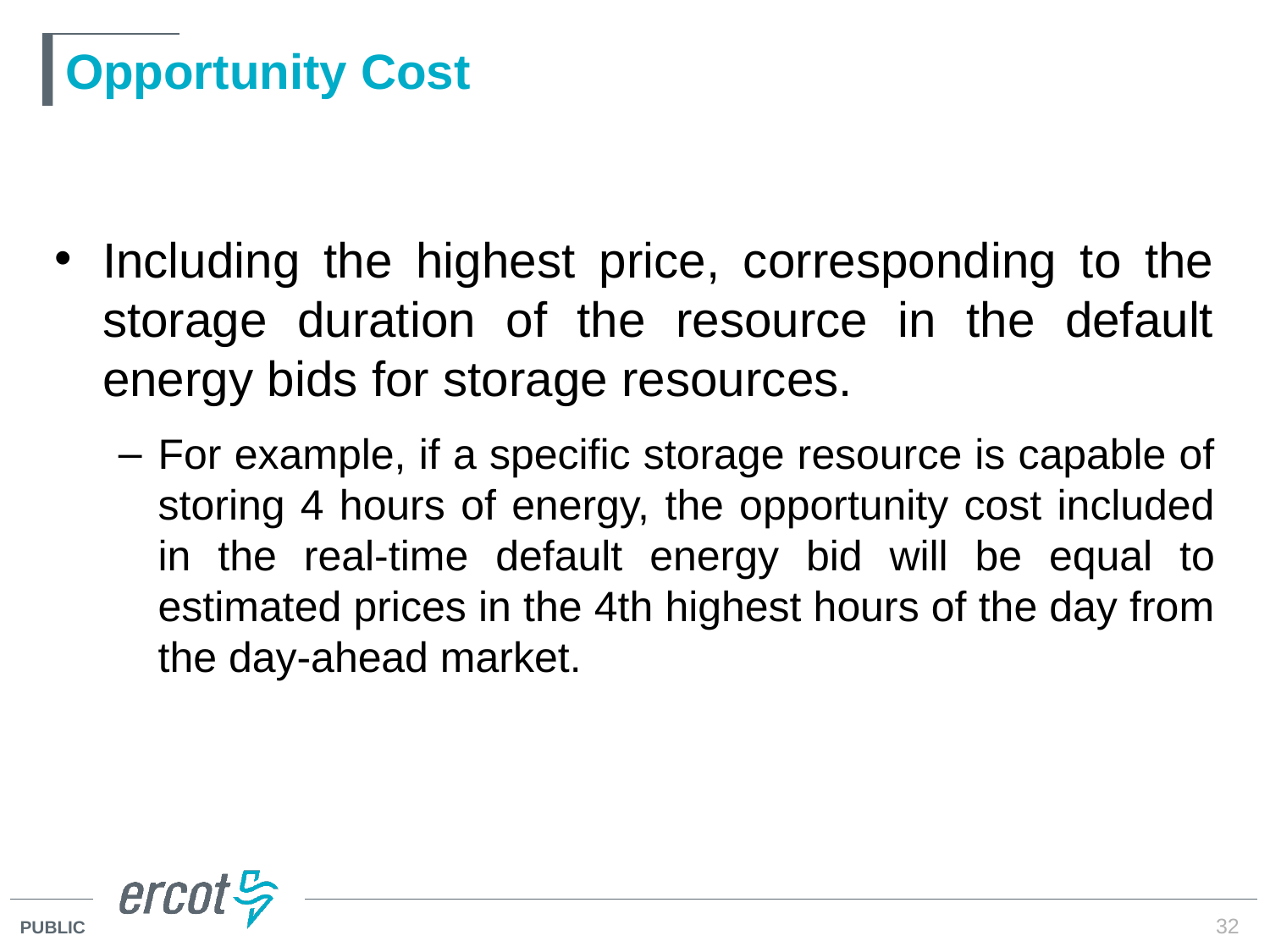

# Opportunity Cost
Including the highest price, corresponding to the storage duration of the resource in the default energy bids for storage resources.
For example, if a specific storage resource is capable of storing 4 hours of energy, the opportunity cost included in the real-time default energy bid will be equal to estimated prices in the 4th highest hours of the day from the day-ahead market.
32